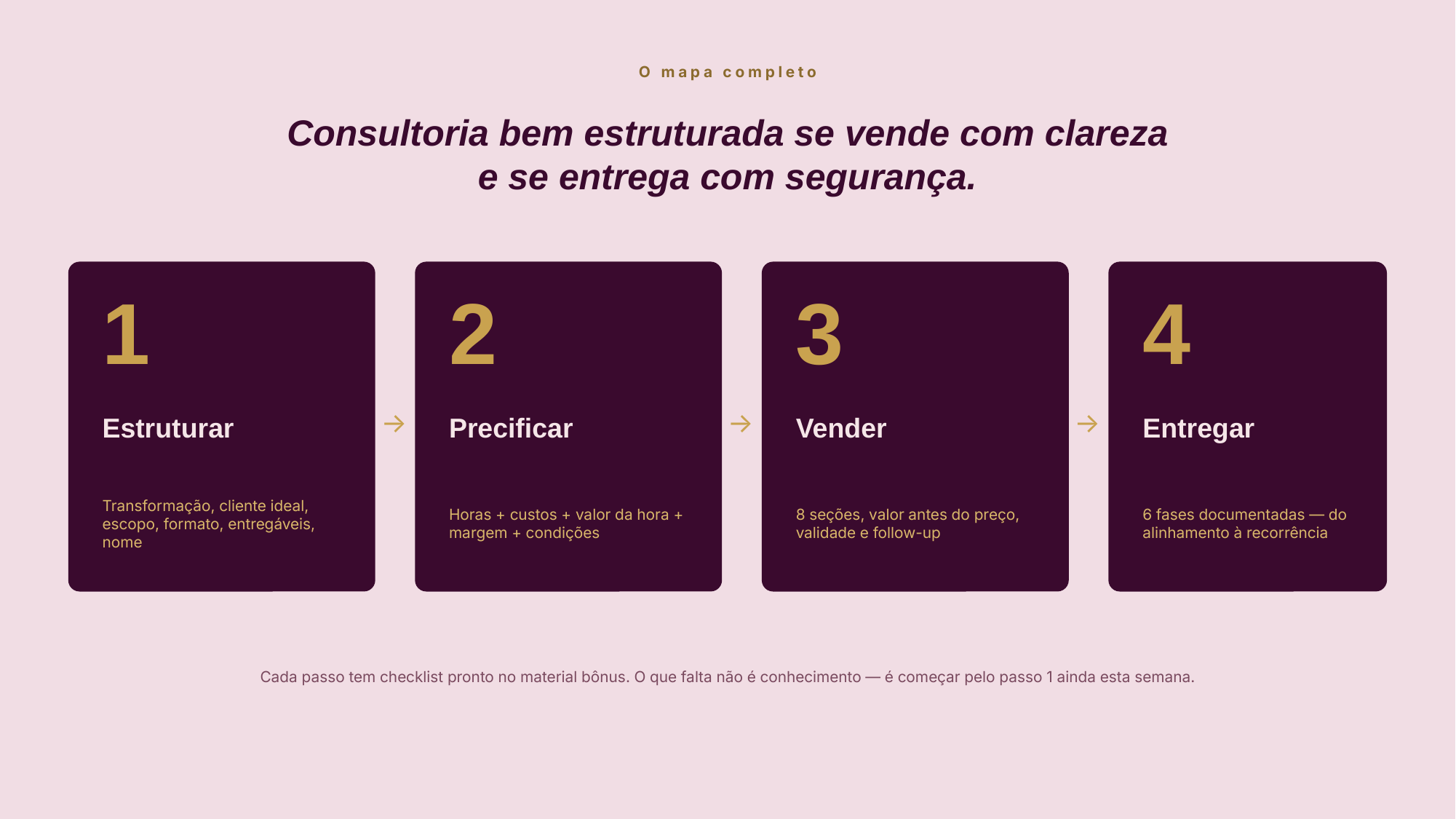

O mapa completo
Consultoria bem estruturada se vende com clareza
e se entrega com segurança.

1
2
3
4
Estruturar
Precificar
Vender
Entregar
→
→
→
Transformação, cliente ideal, escopo, formato, entregáveis, nome
Horas + custos + valor da hora + margem + condições
8 seções, valor antes do preço, validade e follow-up
6 fases documentadas — do alinhamento à recorrência
Cada passo tem checklist pronto no material bônus. O que falta não é conhecimento — é começar pelo passo 1 ainda esta semana.